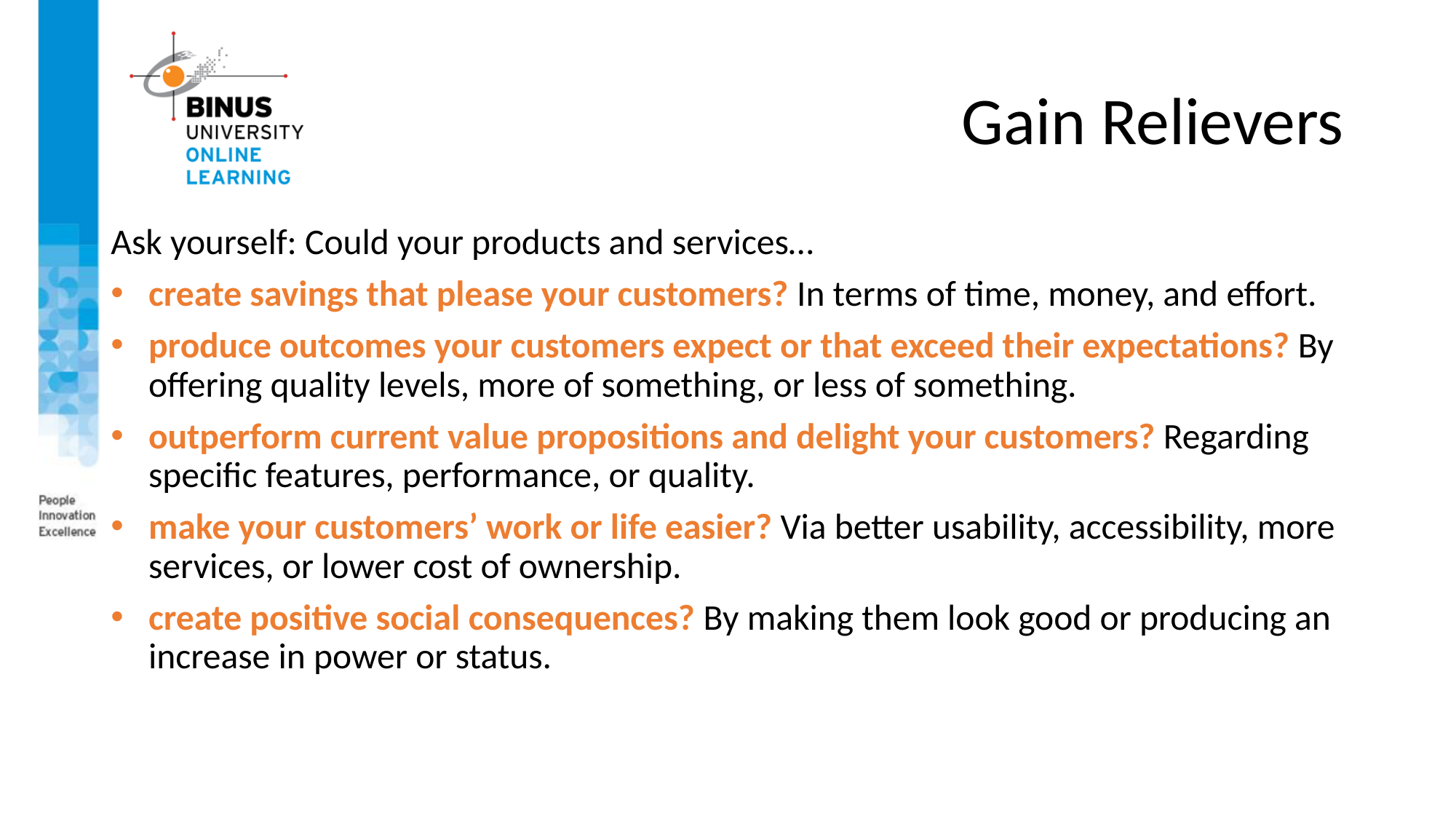

# Gain Relievers
Ask yourself: Could your products and services…
create savings that please your customers? In terms of time, money, and effort.
produce outcomes your customers expect or that exceed their expectations? By offering quality levels, more of something, or less of something.
outperform current value propositions and delight your customers? Regarding specific features, performance, or quality.
make your customers’ work or life easier? Via better usability, accessibility, more services, or lower cost of ownership.
create positive social consequences? By making them look good or producing an increase in power or status.